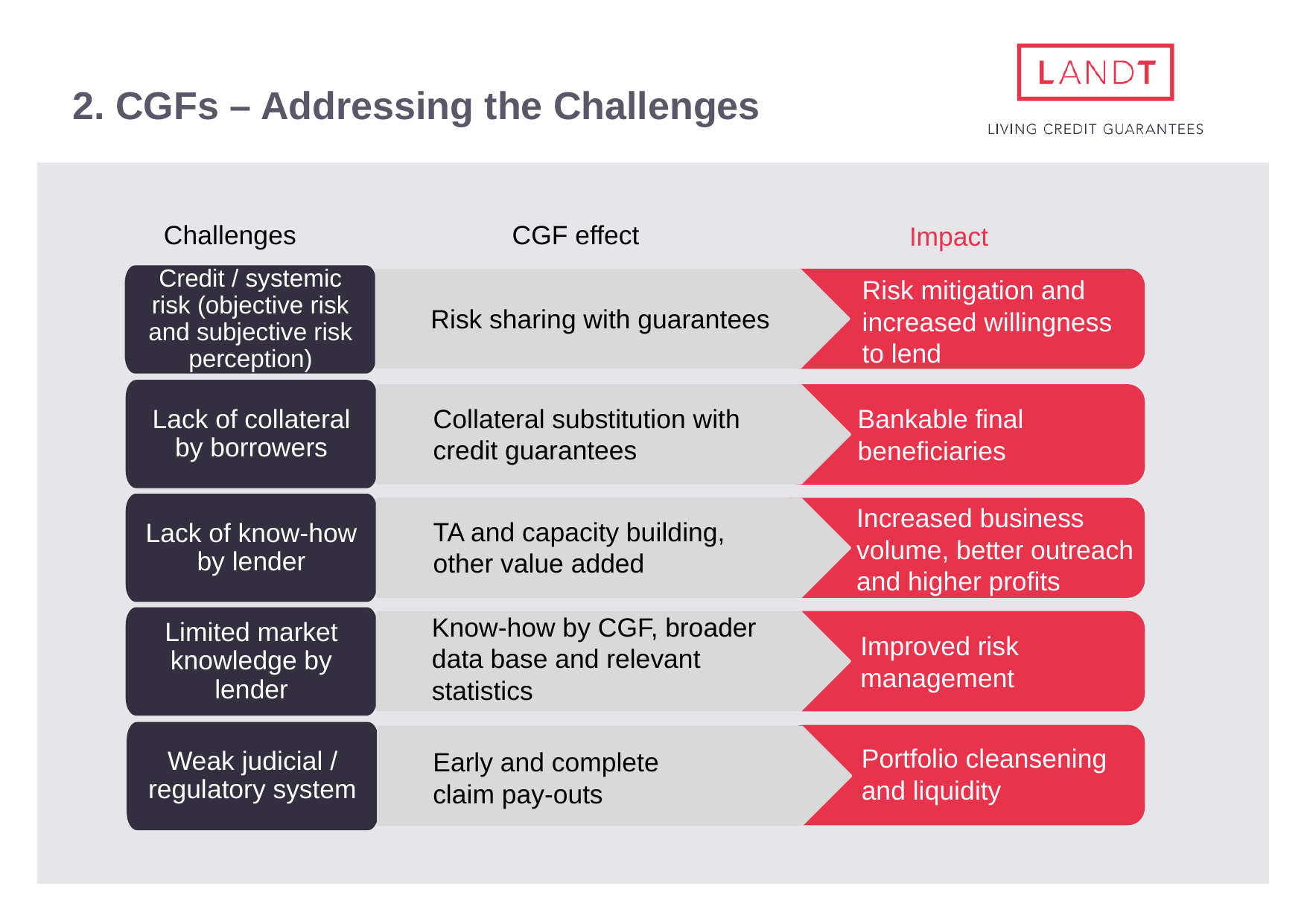

# 2. CGFs – Addressing the Challenges
CGF effect
Challenges
Impact
Credit / systemic risk (objective risk and subjective risk perception)
Risk mitigation and increased willingness to lend

Risk sharing with guarantees
Lack of collateral by borrowers

Collateral substitution with credit guarantees
Bankable final beneficiaries
Lack of know-how by lender
Increased business volume, better outreach and higher profits

TA and capacity building,
other value added
Know-how by CGF, broader data base and relevant statistics
Limited market knowledge by lender

Improved risk management
Weak judicial / regulatory system

Portfolio cleansening and liquidity
Early and complete
claim pay-outs